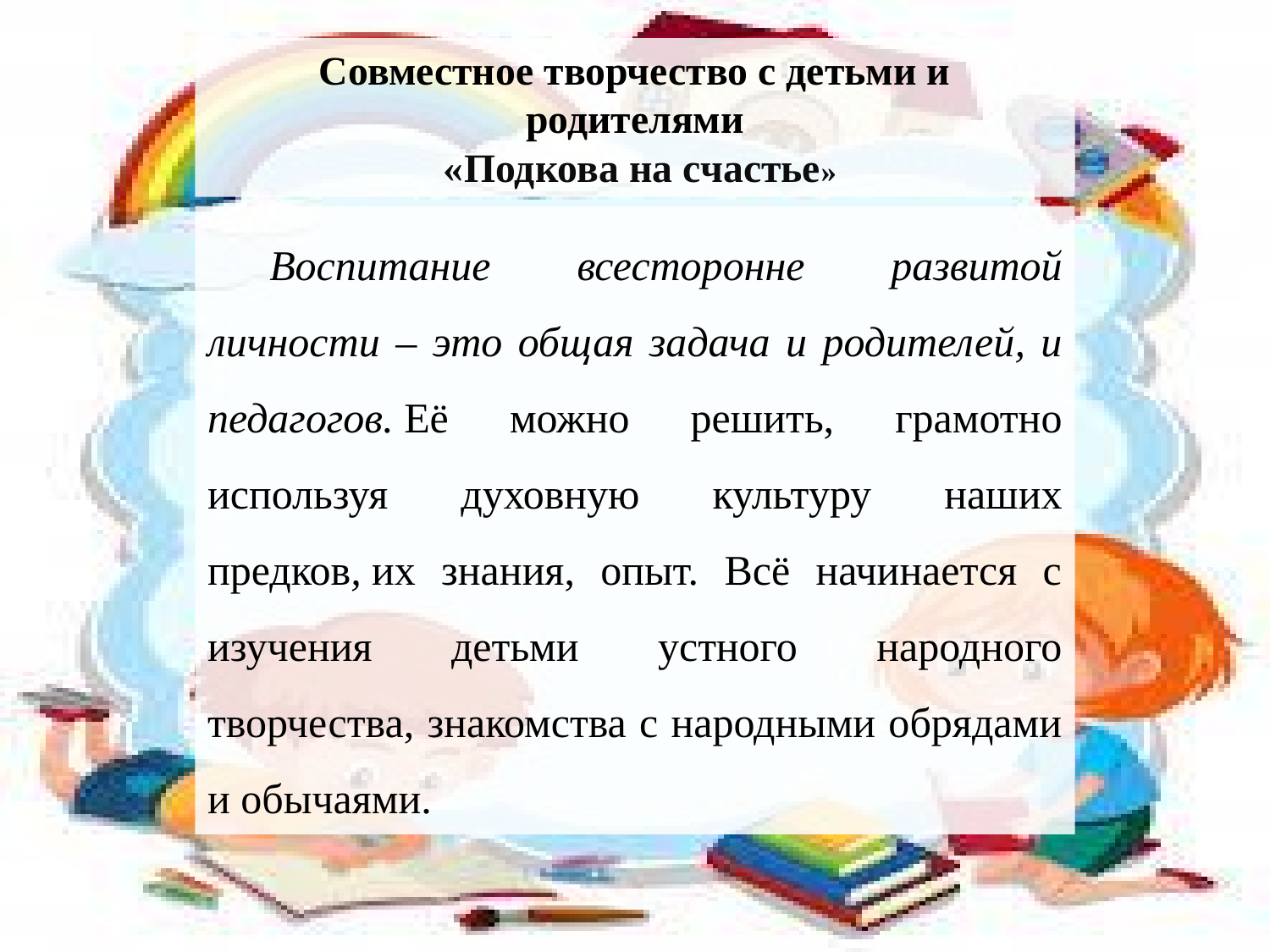

# Совместное творчество с детьми и родителями «Подкова на счастье»
Воспитание всесторонне развитой личности – это общая задача и родителей, и педагогов. Её можно решить, грамотно используя духовную культуру наших предков, их знания, опыт. Всё начинается с изучения детьми устного народного творчества, знакомства с народными обрядами и обычаями.